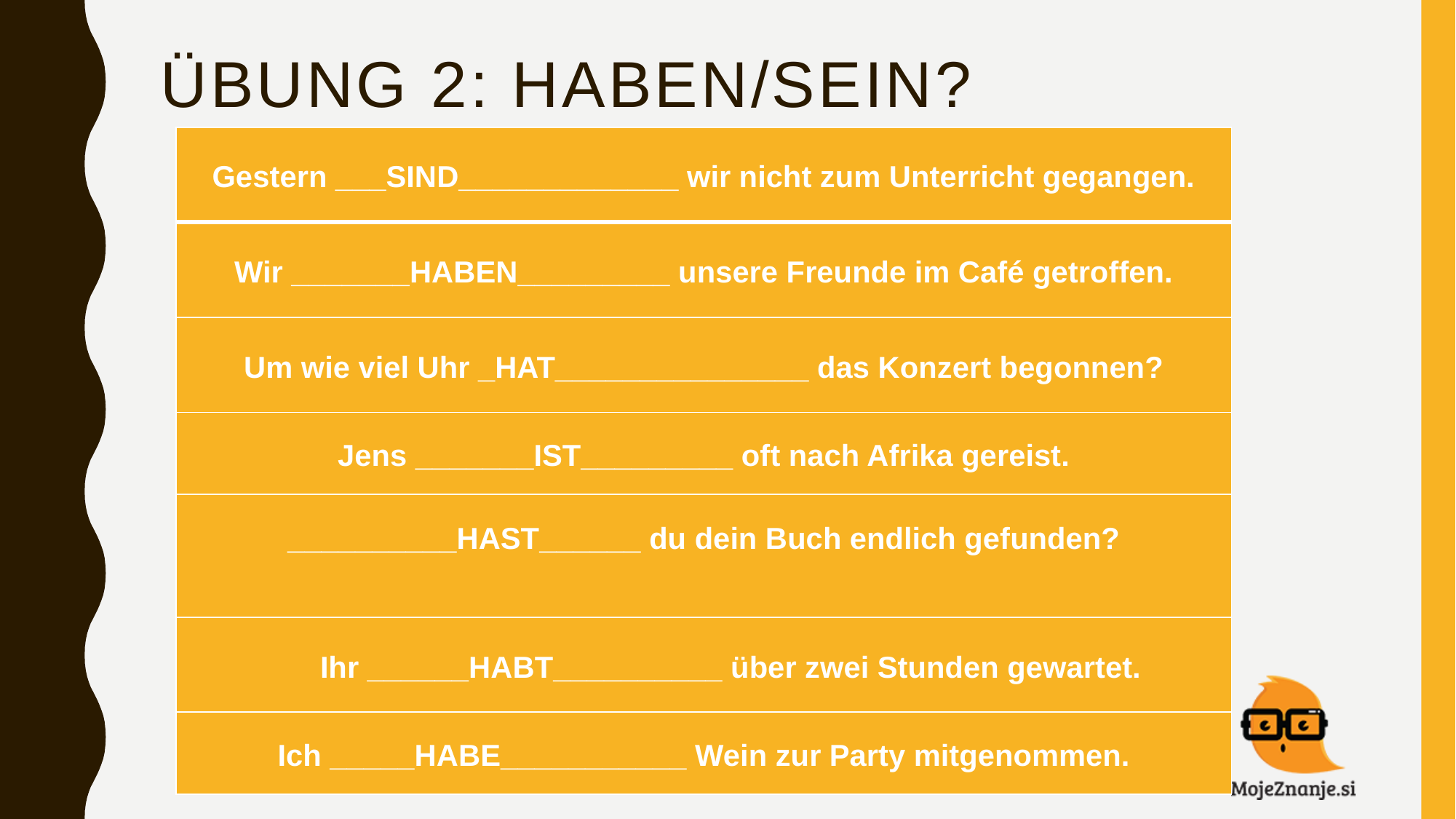

# Übung 2: haben/SEIN?
| Gestern \_\_\_SIND\_\_\_\_\_\_\_\_\_\_\_\_\_ wir nicht zum Unterricht gegangen. |
| --- |
| Wir \_\_\_\_\_\_\_HABEN\_\_\_\_\_\_\_\_\_ unsere Freunde im Café getroffen. |
| Um wie viel Uhr \_HAT\_\_\_\_\_\_\_\_\_\_\_\_\_\_\_ das Konzert begonnen? |
| Jens \_\_\_\_\_\_\_IST\_\_\_\_\_\_\_\_\_ oft nach Afrika gereist. |
| \_\_\_\_\_\_\_\_\_\_HAST\_\_\_\_\_\_ du dein Buch endlich gefunden? |
| Ihr \_\_\_\_\_\_HABT\_\_\_\_\_\_\_\_\_\_ über zwei Stunden gewartet. |
| Ich \_\_\_\_\_HABE\_\_\_\_\_\_\_\_\_\_\_ Wein zur Party mitgenommen. |